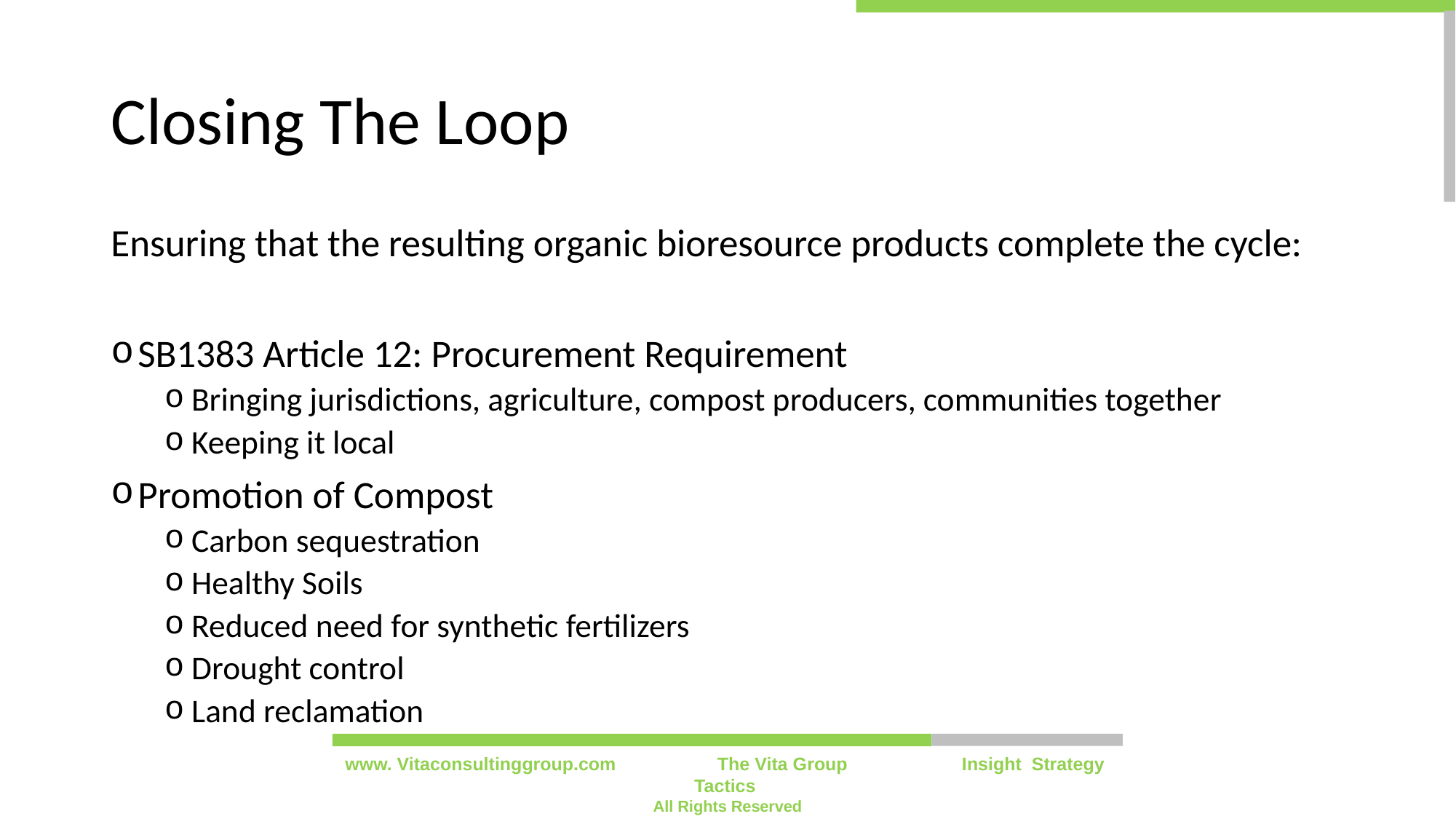

# Closing The Loop

Ensuring that the resulting organic bioresource products complete the cycle:

SB1383 Article 12: Procurement Requirement
Bringing jurisdictions, agriculture, compost producers, communities together
Keeping it local
Promotion of Compost
Carbon sequestration
Healthy Soils
Reduced need for synthetic fertilizers
Drought control
Land reclamation

www. Vitaconsultinggroup.com                    The Vita Group	              Insight  Strategy  Tactics
All Rights Reserved